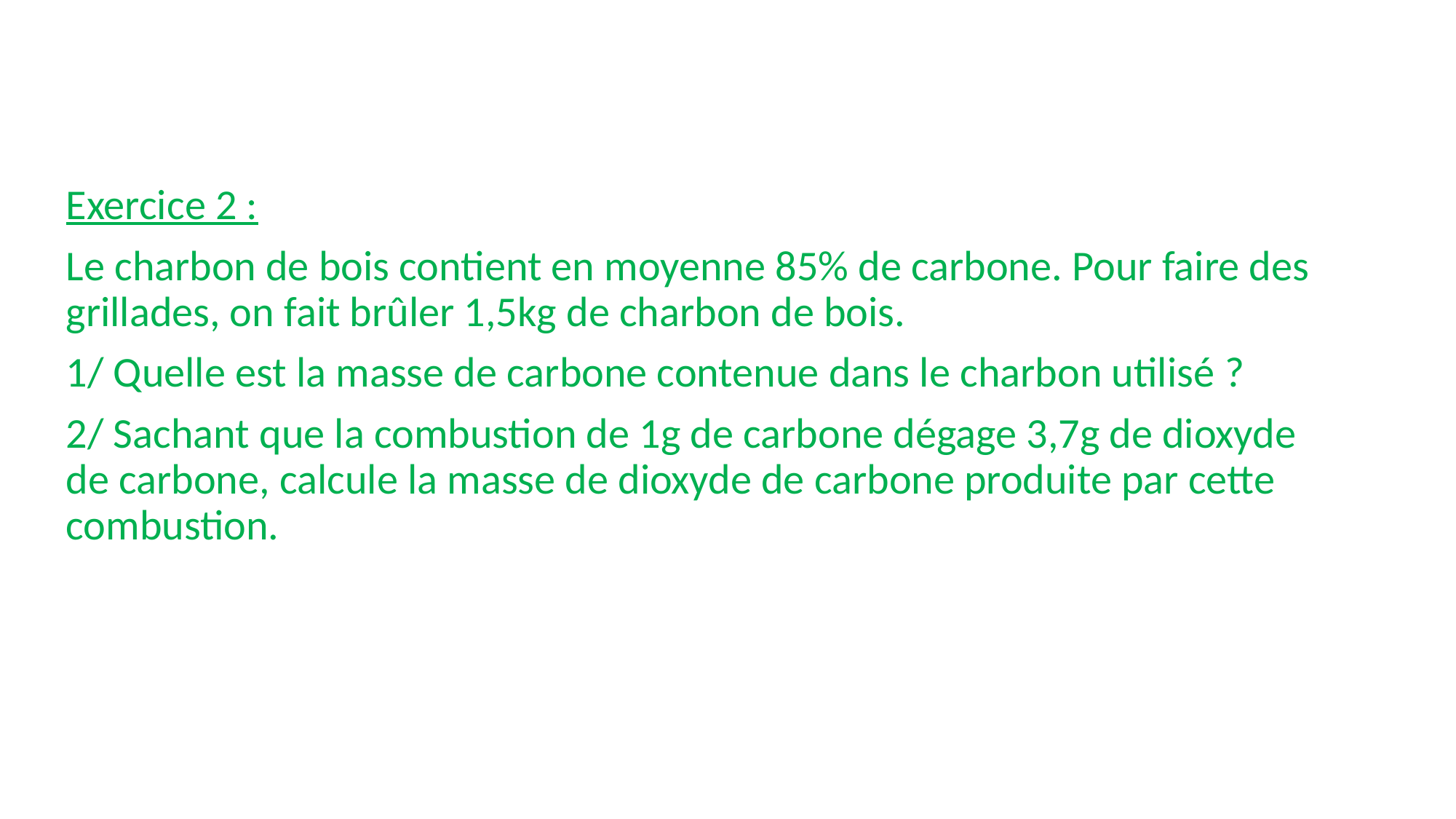

Exercice 2 :
Le charbon de bois contient en moyenne 85% de carbone. Pour faire des grillades, on fait brûler 1,5kg de charbon de bois.
1/ Quelle est la masse de carbone contenue dans le charbon utilisé ?
2/ Sachant que la combustion de 1g de carbone dégage 3,7g de dioxyde de carbone, calcule la masse de dioxyde de carbone produite par cette combustion.